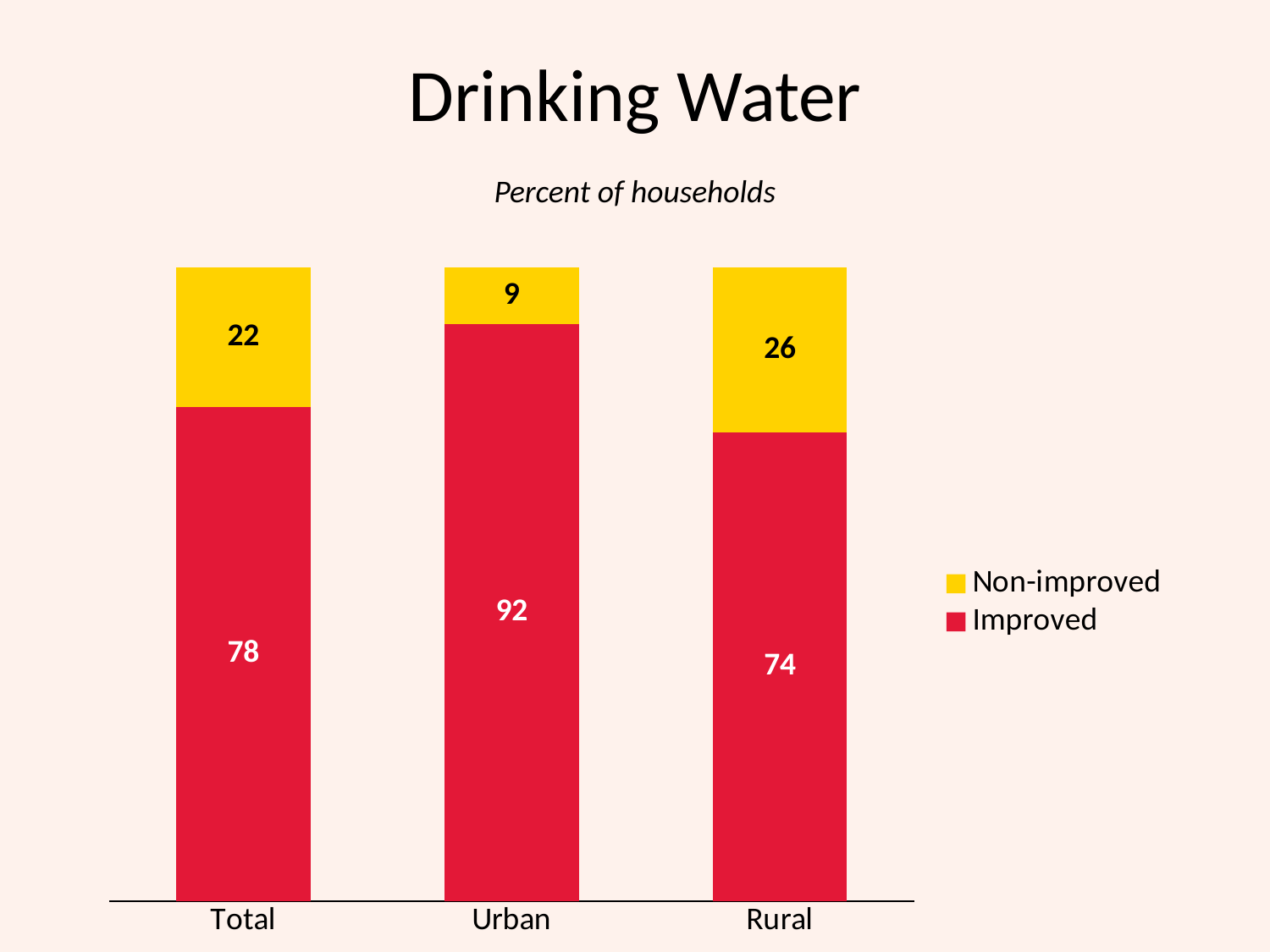

# Drinking Water
Percent of households

### Chart

| Category | Improved | Non-improved |
|---|---|---|
| Total | 78.0 | 22.0 |
| Urban | 92.0 | 9.0 |
| Rural | 74.0 | 26.0 |